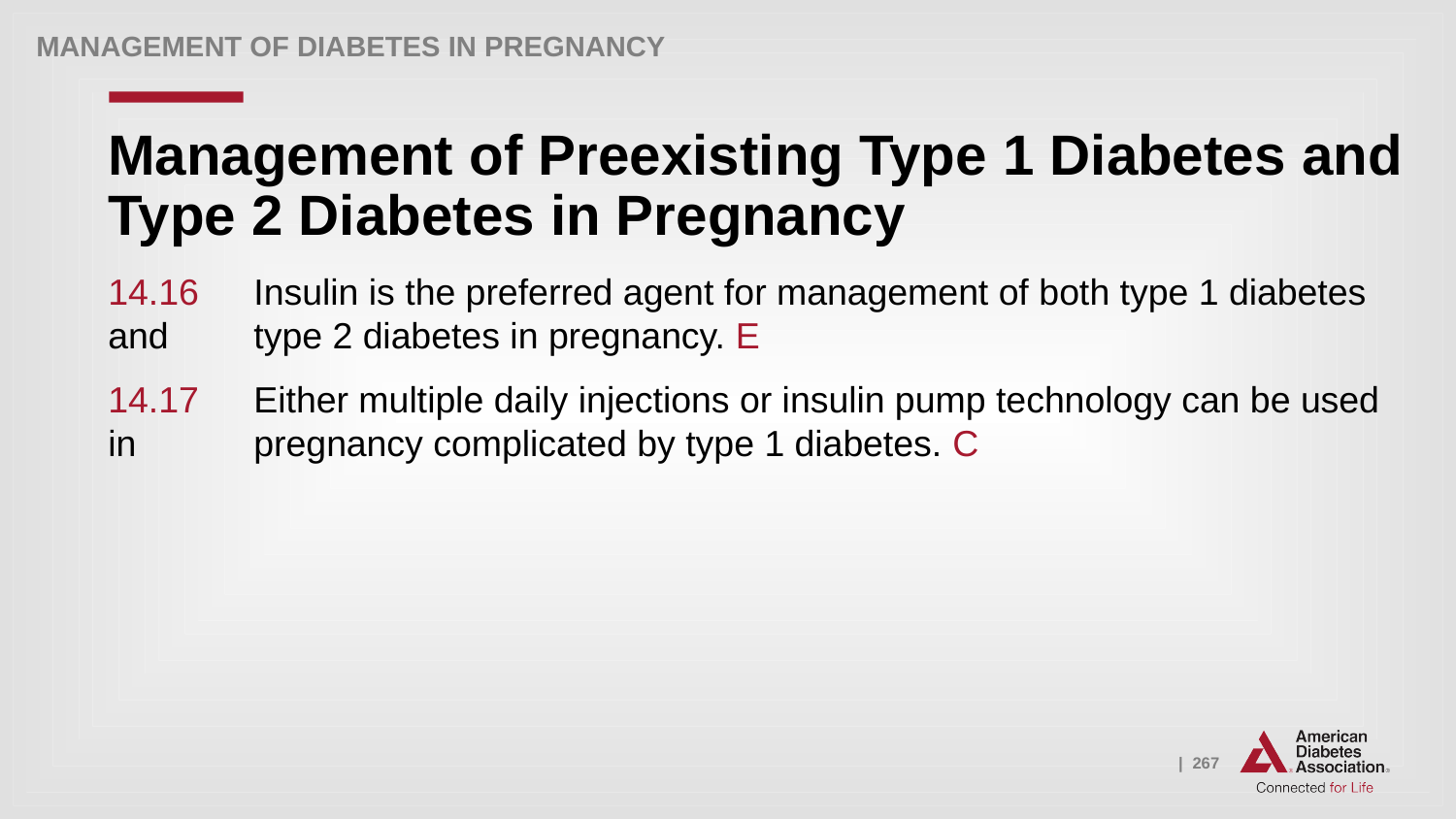

Management of Diabetes in Pregnancy
# Management of Preexisting Type 1 Diabetes and Type 2 Diabetes in Pregnancy
14.16 	Insulin is the preferred agent for management of both type 1 diabetes and 	type 2 diabetes in pregnancy. E
14.17 	Either multiple daily injections or insulin pump technology can be used in 	pregnancy complicated by type 1 diabetes. C